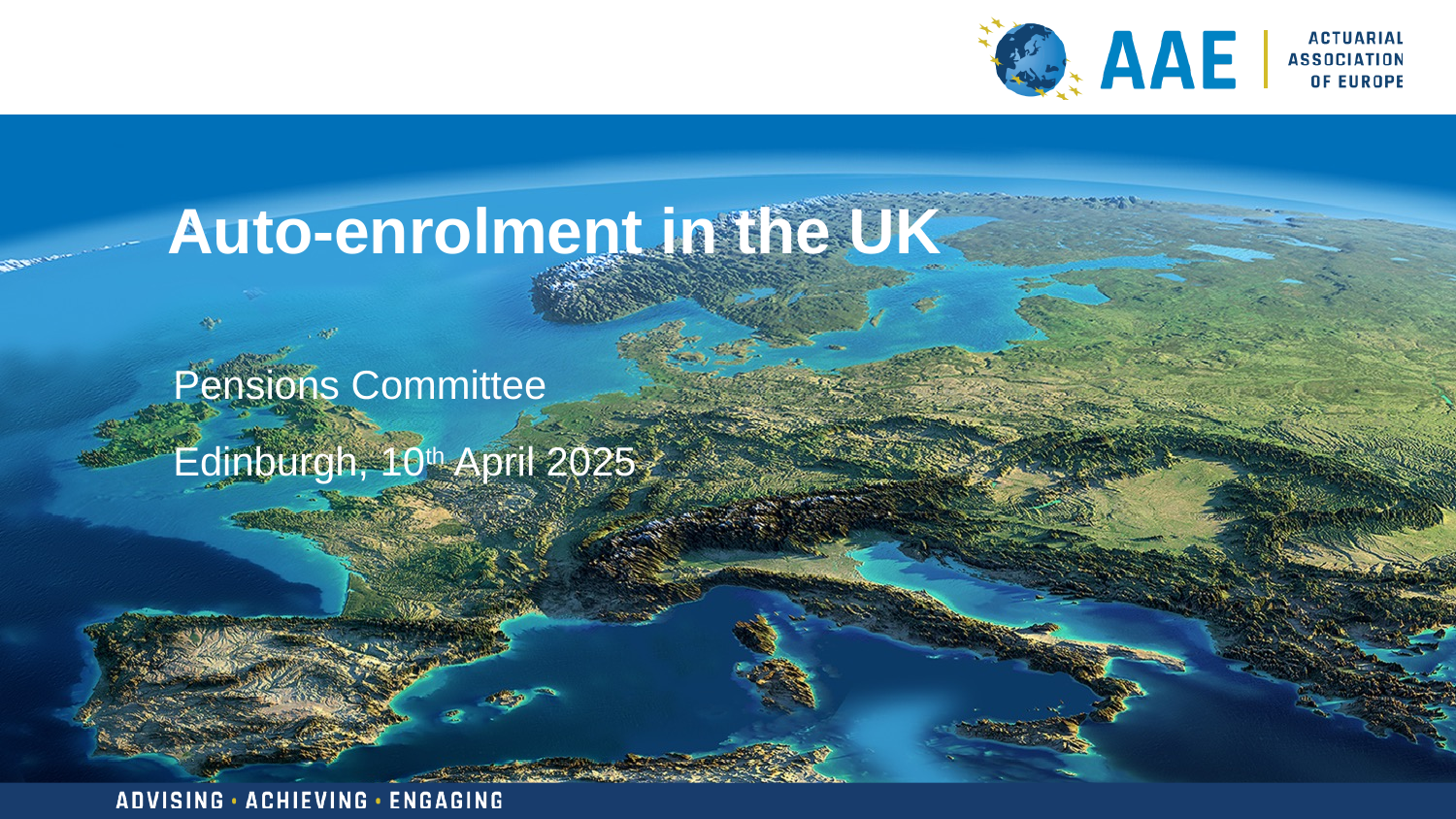

# Auto-enrolment in the UK
Pensions Committee
Edinburgh, 10th April 2025